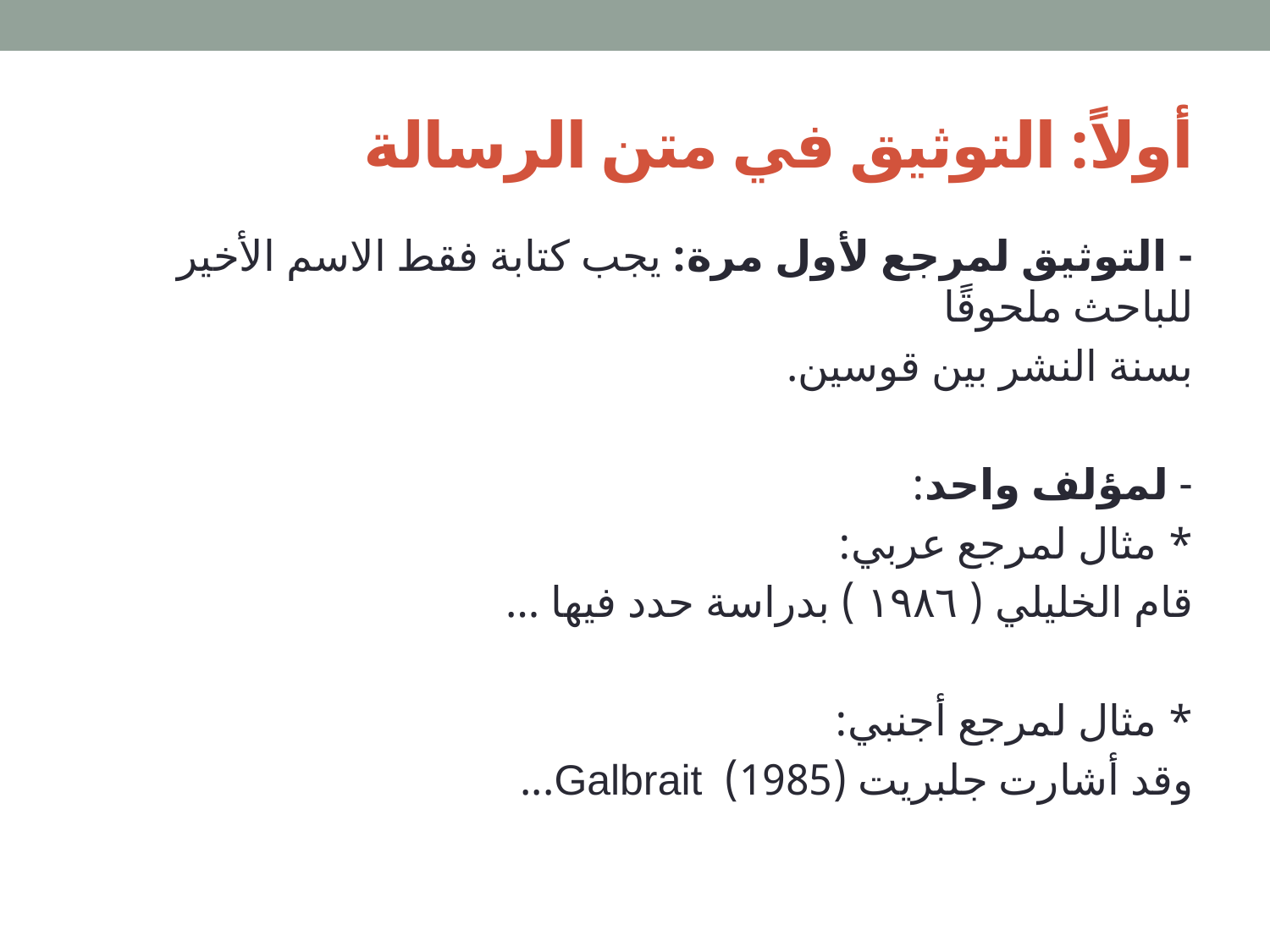

# أولاً: التوثيق في متن الرسالة
- التوثيق لمرجع لأول مرة: يجب كتابة فقط الاسم الأخير للباحث ملحوقًا
بسنة النشر بين قوسين.

- لمؤلف واحد:
* مثال لمرجع عربي:
قام الخليلي ( ١٩٨٦ ) بدراسة حدد فيها …

* مثال لمرجع أجنبي:
وقد أشارت جلبريت (1985)  Galbrait...